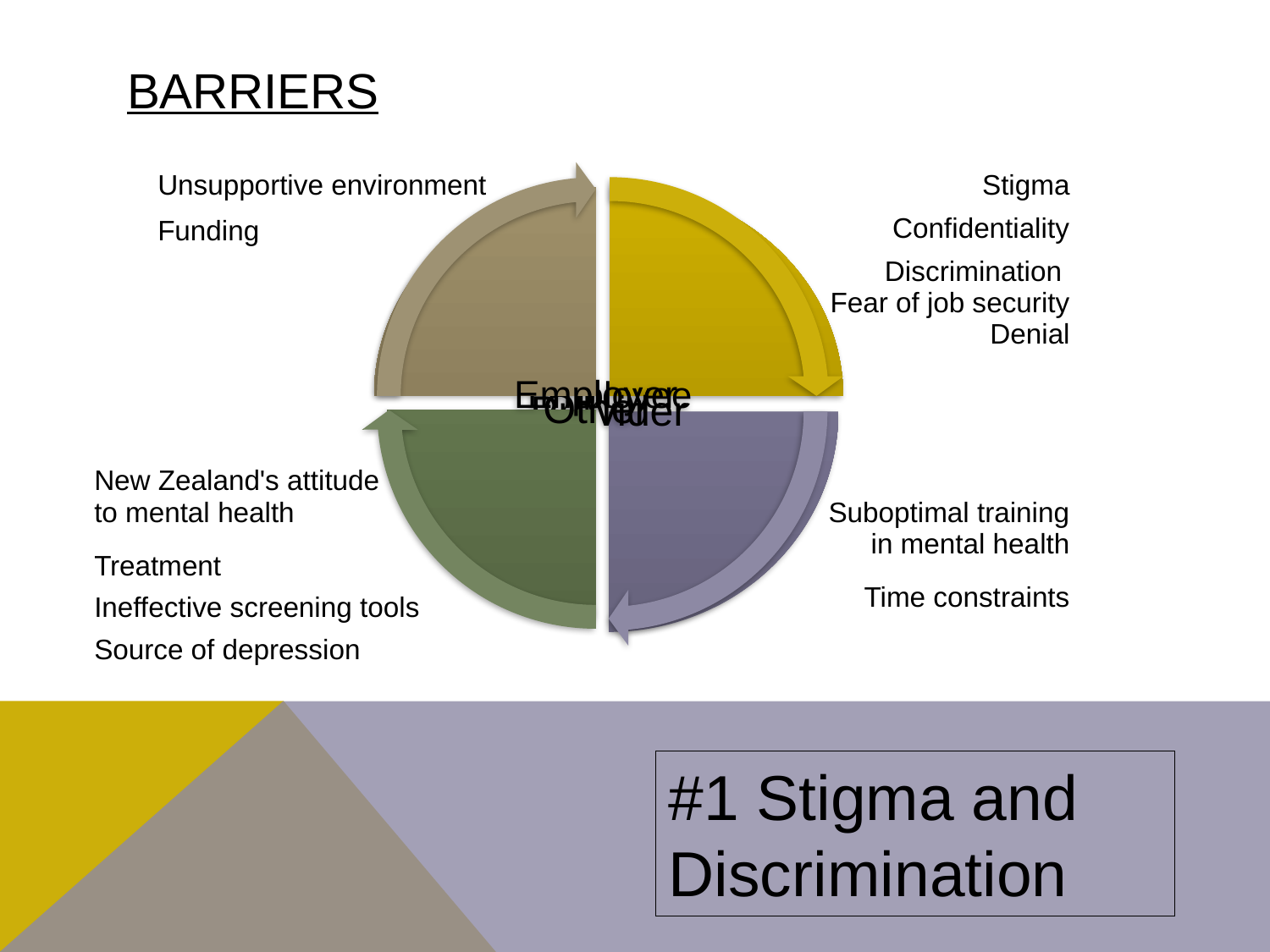

# Barriers
Employee
Provider
Other
Employer
| Unsupportive environment |
| --- |
| Funding |
| Stigma |
| --- |
| Confidentiality |
| Discrimination Fear of job security |
| Denial |
| New Zealand's attitude to mental health |
| --- |
| Treatment |
| Ineffective screening tools |
| Source of depression |
| Suboptimal training in mental health |
| --- |
| Time constraints |
#1 Stigma and Discrimination